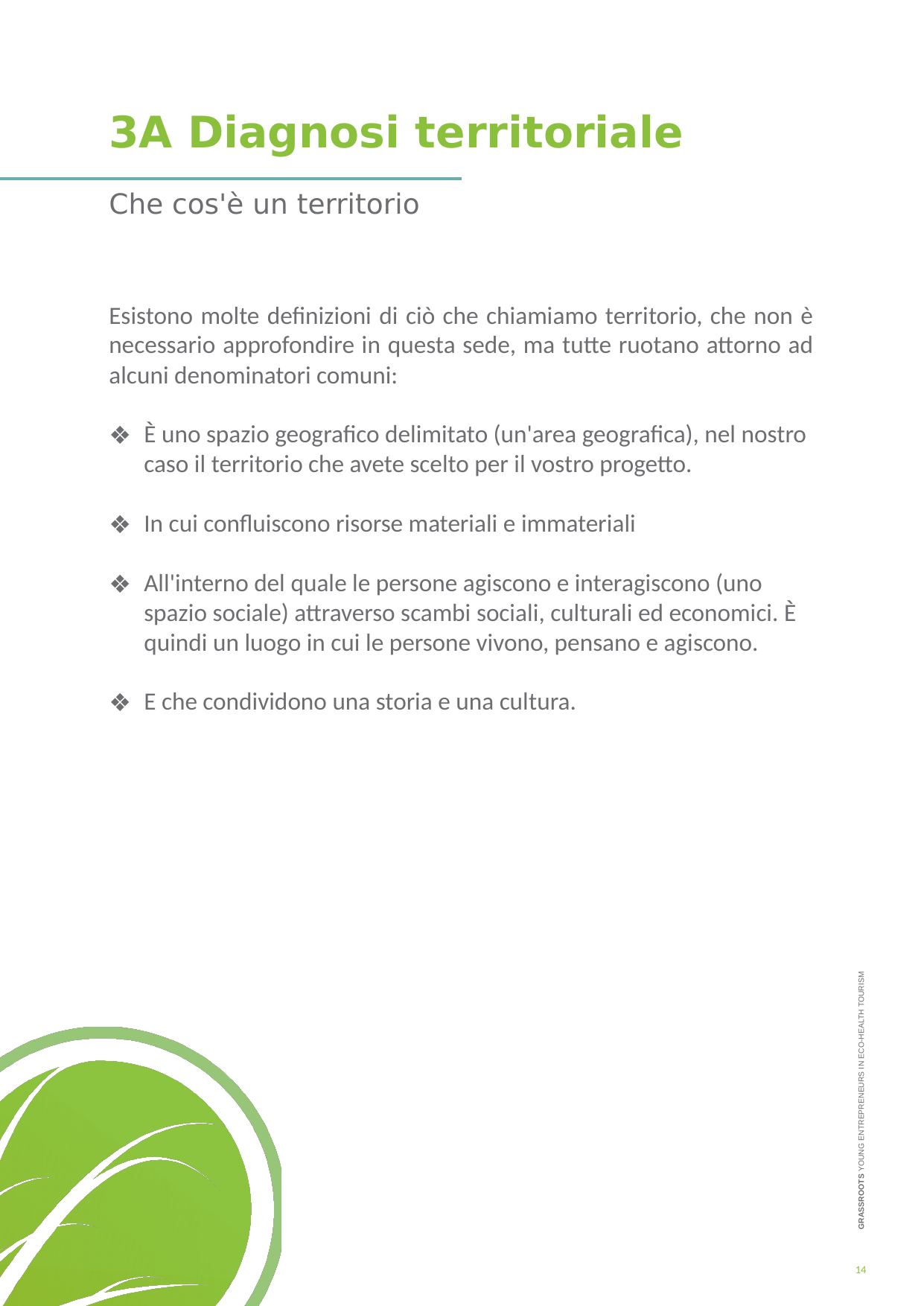

3A Diagnosi territoriale
Che cos'è un territorio
Esistono molte definizioni di ciò che chiamiamo territorio, che non è necessario approfondire in questa sede, ma tutte ruotano attorno ad alcuni denominatori comuni:

È uno spazio geografico delimitato (un'area geografica), nel nostro caso il territorio che avete scelto per il vostro progetto.

In cui confluiscono risorse materiali e immateriali

All'interno del quale le persone agiscono e interagiscono (uno spazio sociale) attraverso scambi sociali, culturali ed economici. È quindi un luogo in cui le persone vivono, pensano e agiscono.

E che condividono una storia e una cultura.

14